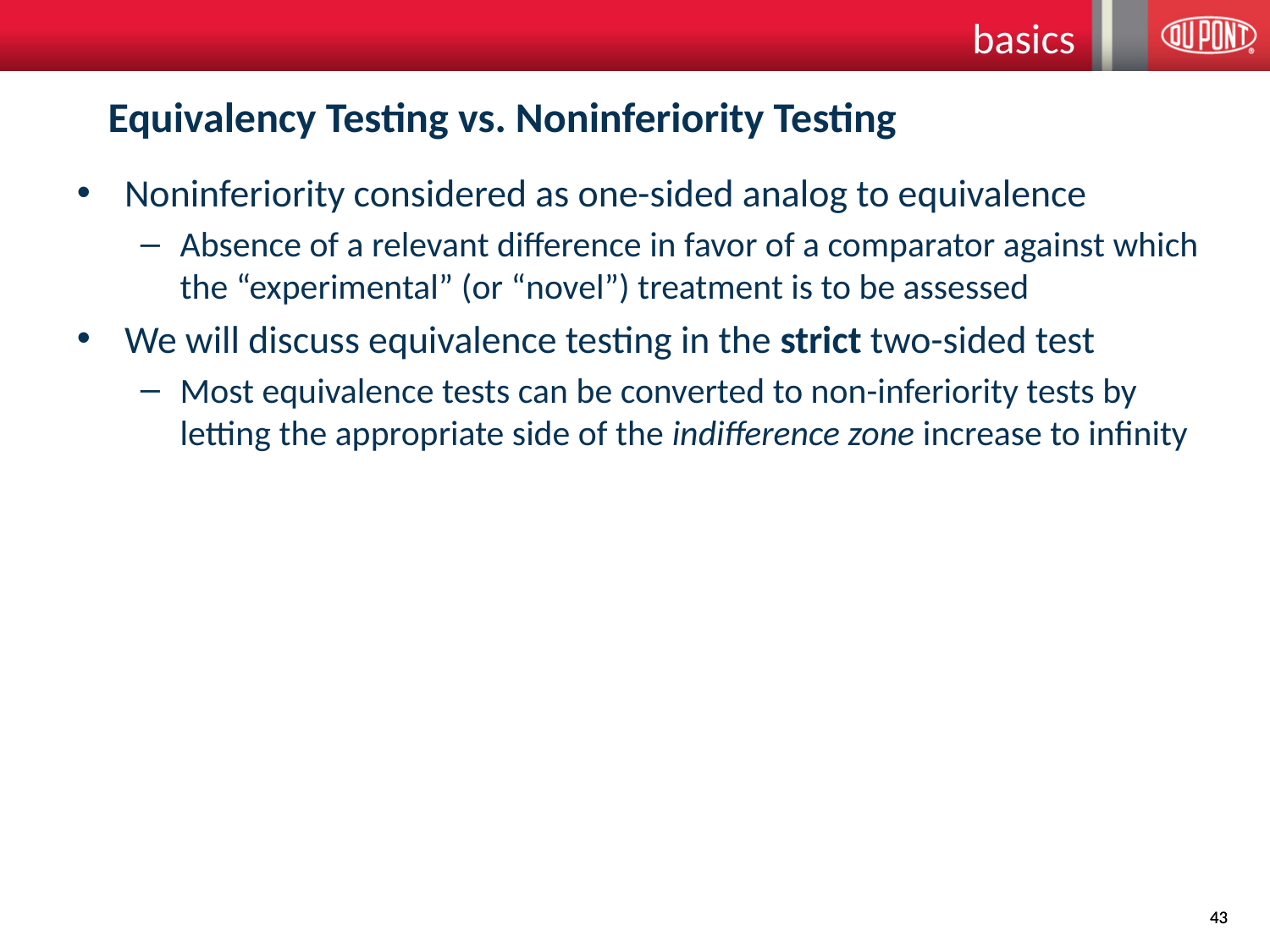

basics
# Equivalency Testing vs. Noninferiority Testing
Noninferiority considered as one-sided analog to equivalence
Absence of a relevant difference in favor of a comparator against which the “experimental” (or “novel”) treatment is to be assessed
We will discuss equivalence testing in the strict two-sided test
Most equivalence tests can be converted to non-inferiority tests by letting the appropriate side of the indifference zone increase to infinity